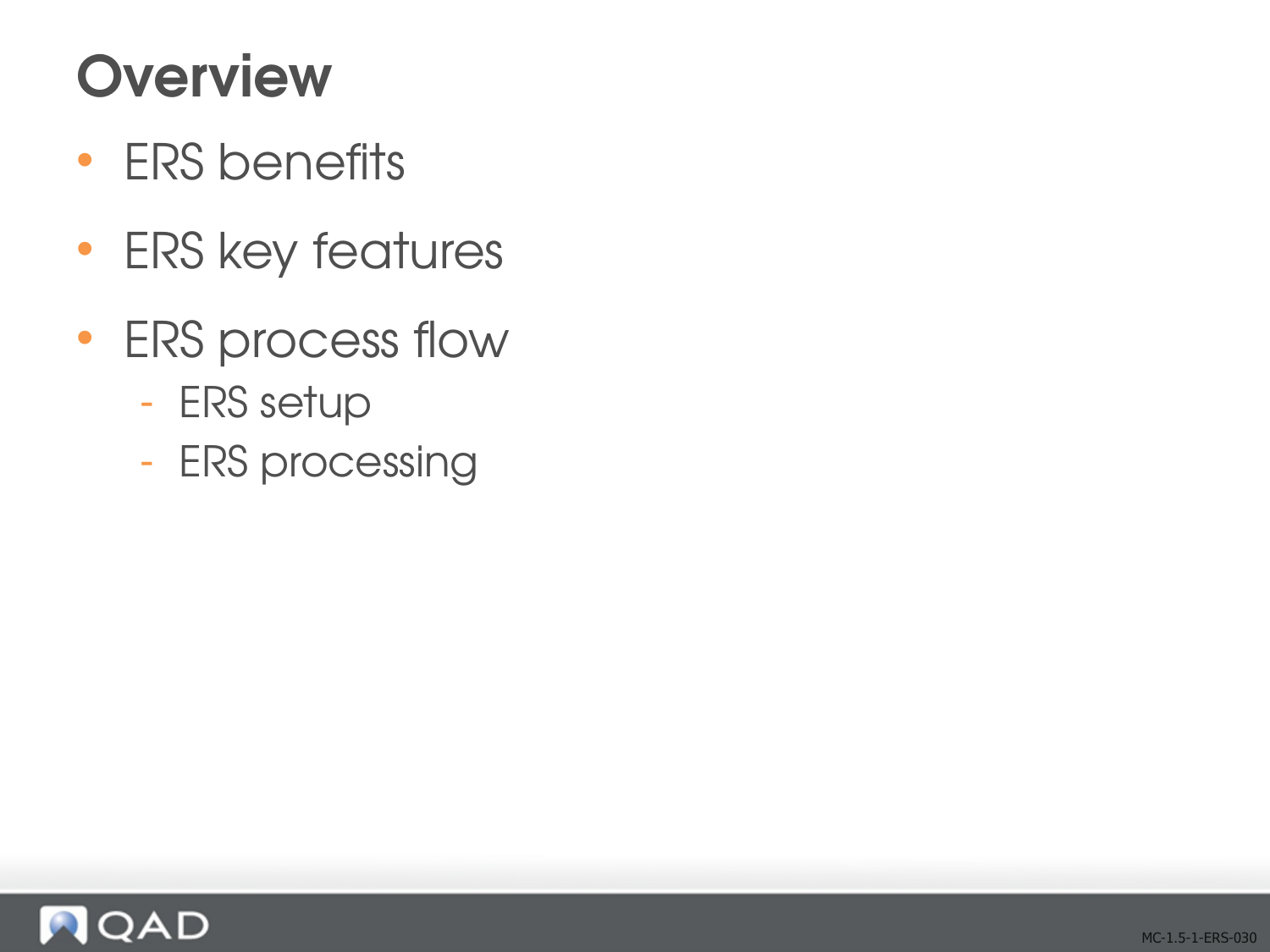

# Overview
ERS benefits
ERS key features
ERS process flow
ERS setup
ERS processing
MC-1.5-1-ERS-030